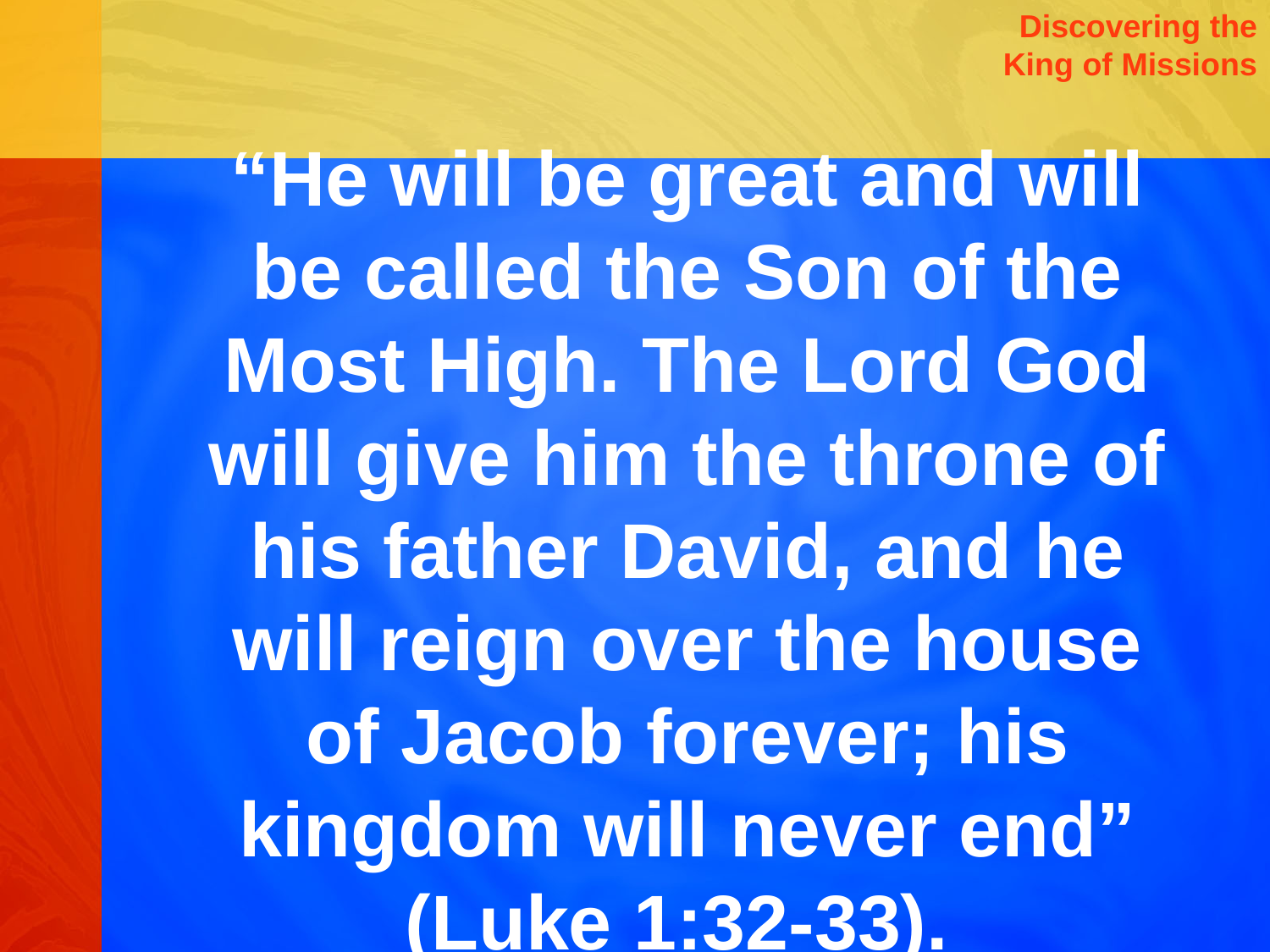

Discovering the King of Missions
“He will be great and will be called the Son of the Most High. The Lord God will give him the throne of his father David, and he will reign over the house of Jacob forever; his kingdom will never end” (Luke 1:32-33).